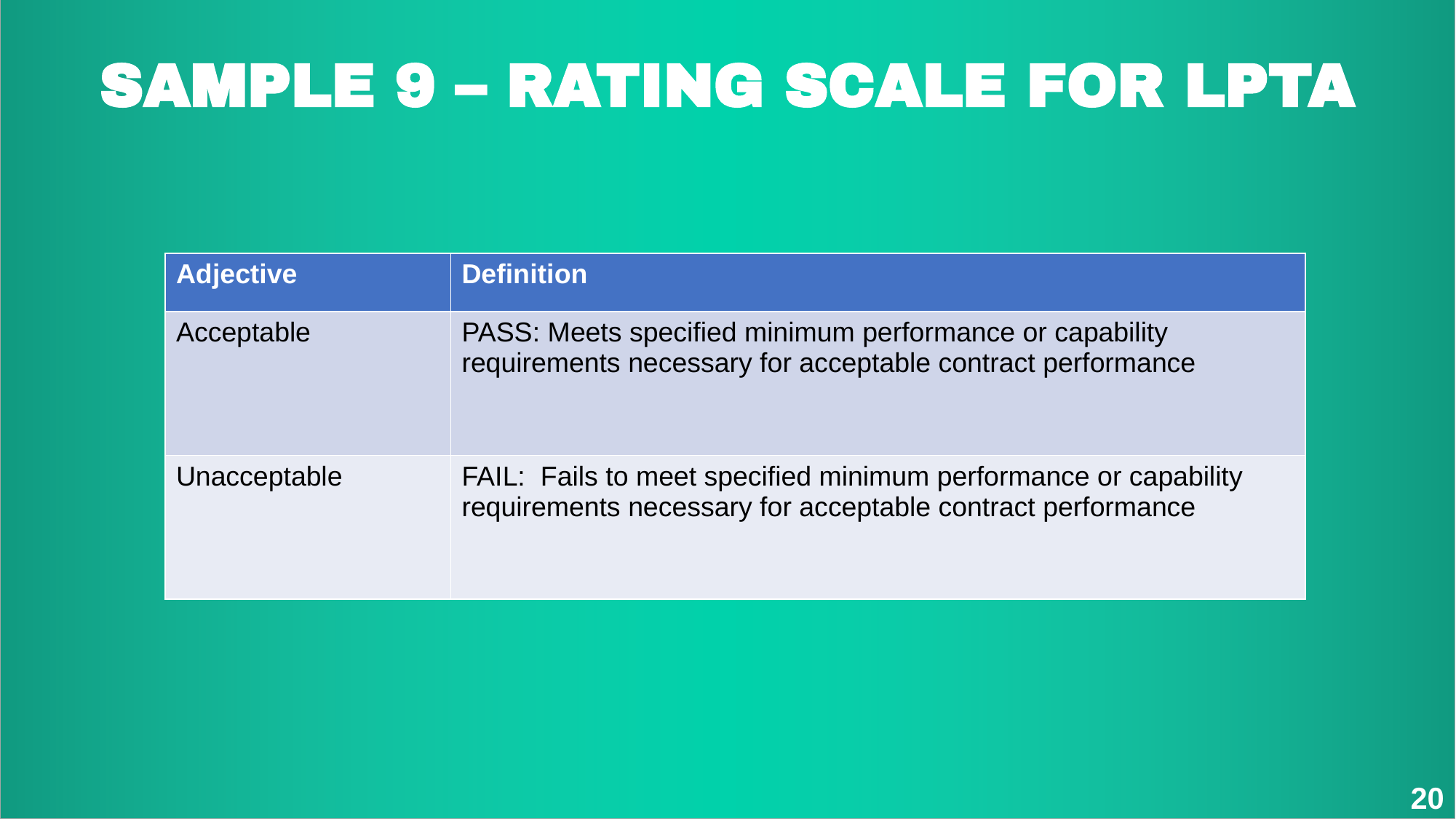

SAMPLE 9 – RATING SCALE FOR LPTA
| Adjective | Definition |
| --- | --- |
| Acceptable | PASS: Meets specified minimum performance or capability requirements necessary for acceptable contract performance |
| Unacceptable | FAIL: Fails to meet specified minimum performance or capability requirements necessary for acceptable contract performance |
20